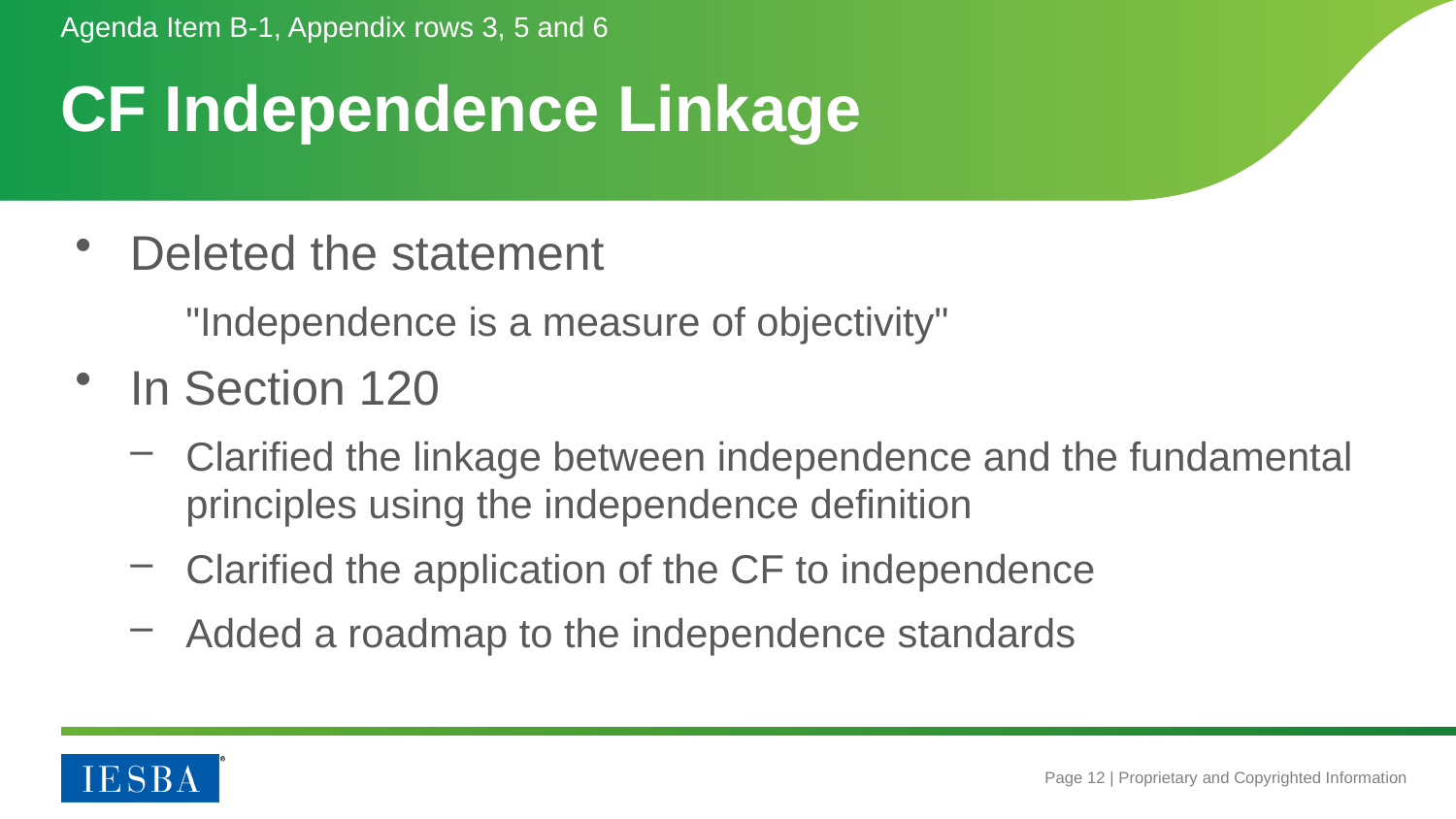

Agenda Item B-1, Appendix rows 3, 5 and 6
# CF Independence Linkage
Deleted the statement
"Independence is a measure of objectivity"
In Section 120
Clarified the linkage between independence and the fundamental principles using the independence definition
Clarified the application of the CF to independence
Added a roadmap to the independence standards